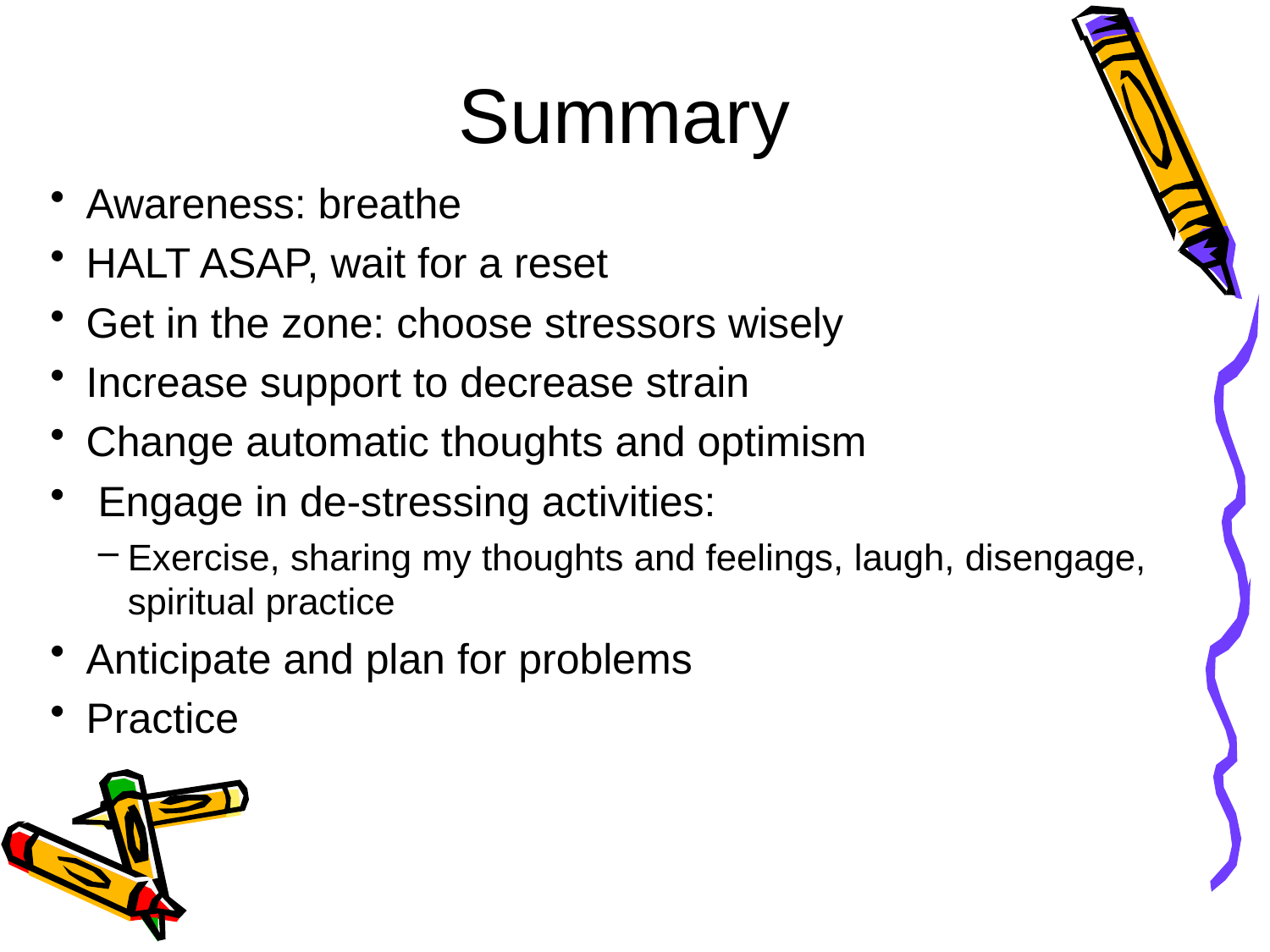

# Summary
Awareness: breathe
HALT ASAP, wait for a reset
Get in the zone: choose stressors wisely
Increase support to decrease strain
Change automatic thoughts and optimism
 Engage in de-stressing activities:
Exercise, sharing my thoughts and feelings, laugh, disengage, spiritual practice
Anticipate and plan for problems
Practice